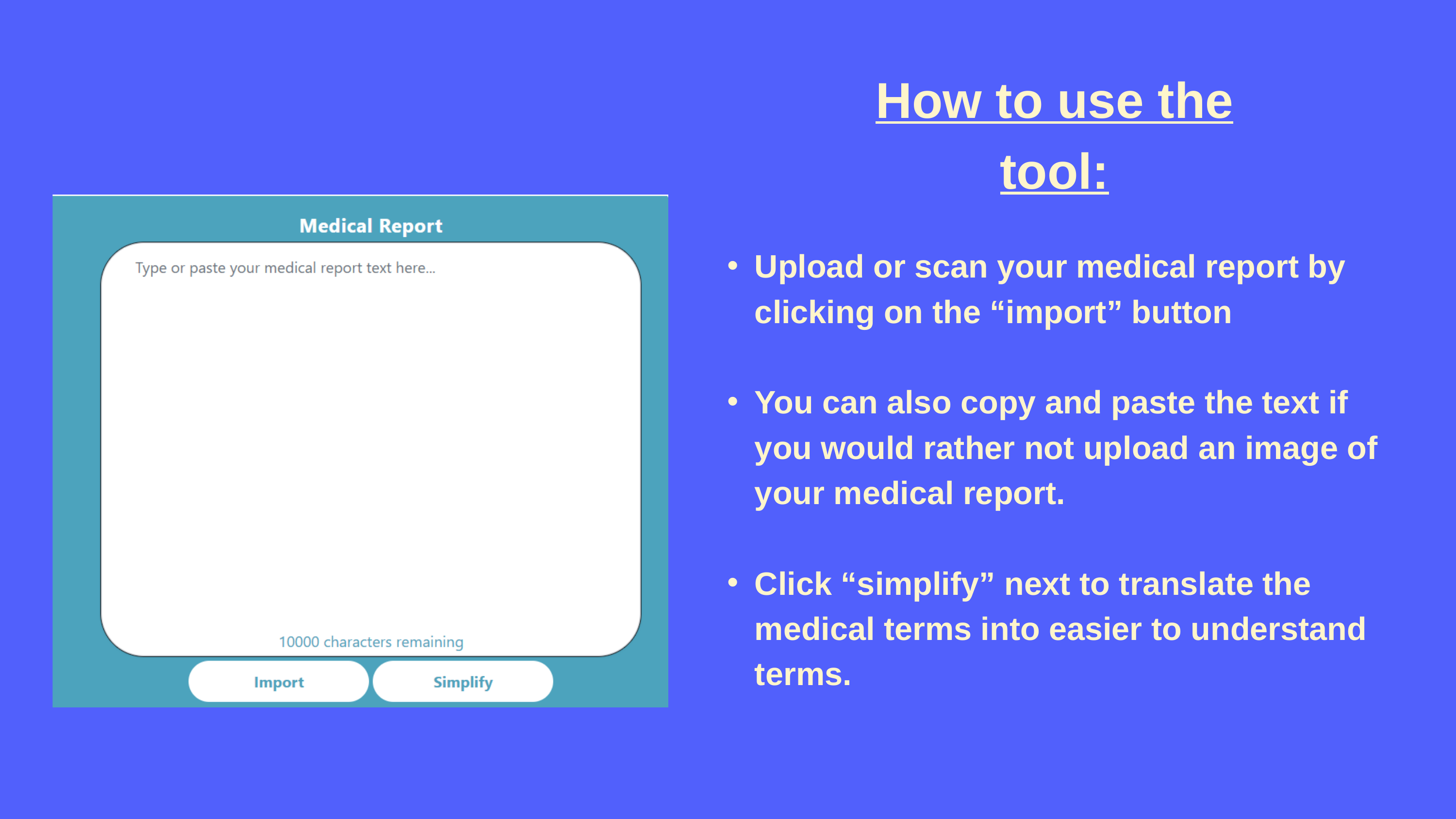

How to use the tool:

Upload or scan your medical report by clicking on the “import” button

You can also copy and paste the text if you would rather not upload an image of your medical report.

Click “simplify” next to translate the medical terms into easier to understand terms.